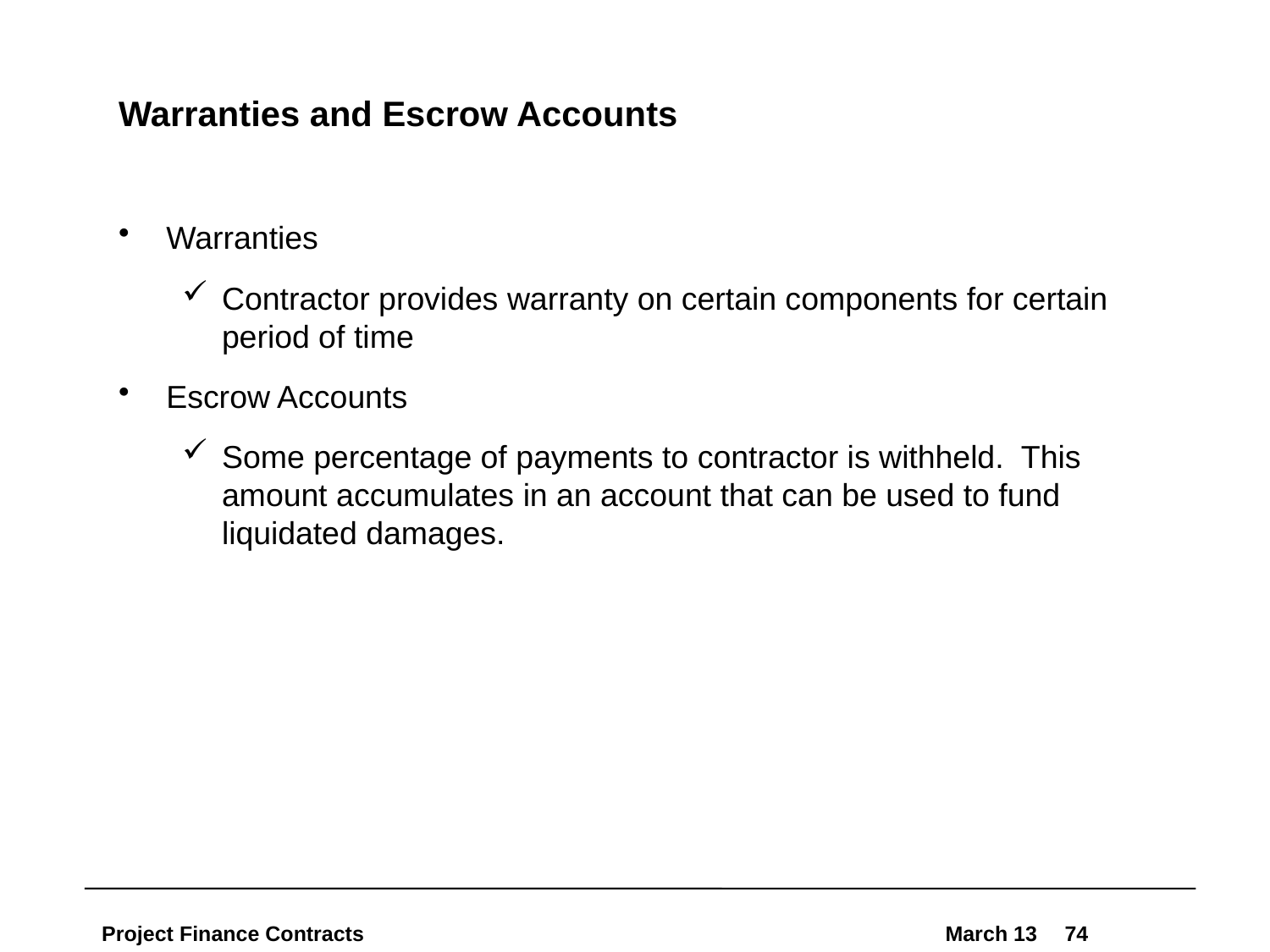

# Warranties and Escrow Accounts
Warranties
Contractor provides warranty on certain components for certain period of time
Escrow Accounts
Some percentage of payments to contractor is withheld.  This amount accumulates in an account that can be used to fund liquidated damages.